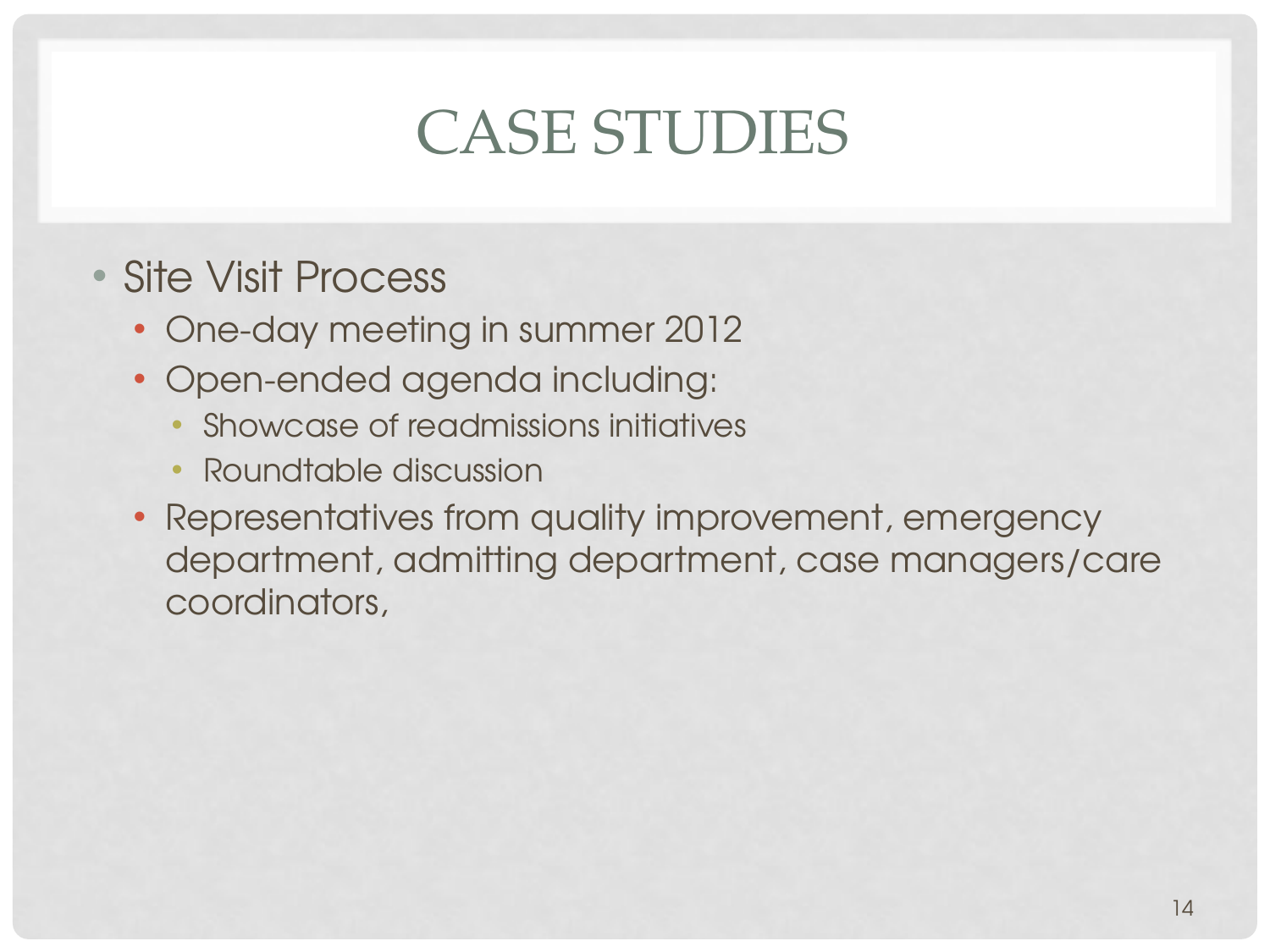

# Case studies
Site Visit Process
One-day meeting in summer 2012
Open-ended agenda including:
Showcase of readmissions initiatives
Roundtable discussion
Representatives from quality improvement, emergency department, admitting department, case managers/care coordinators,
14